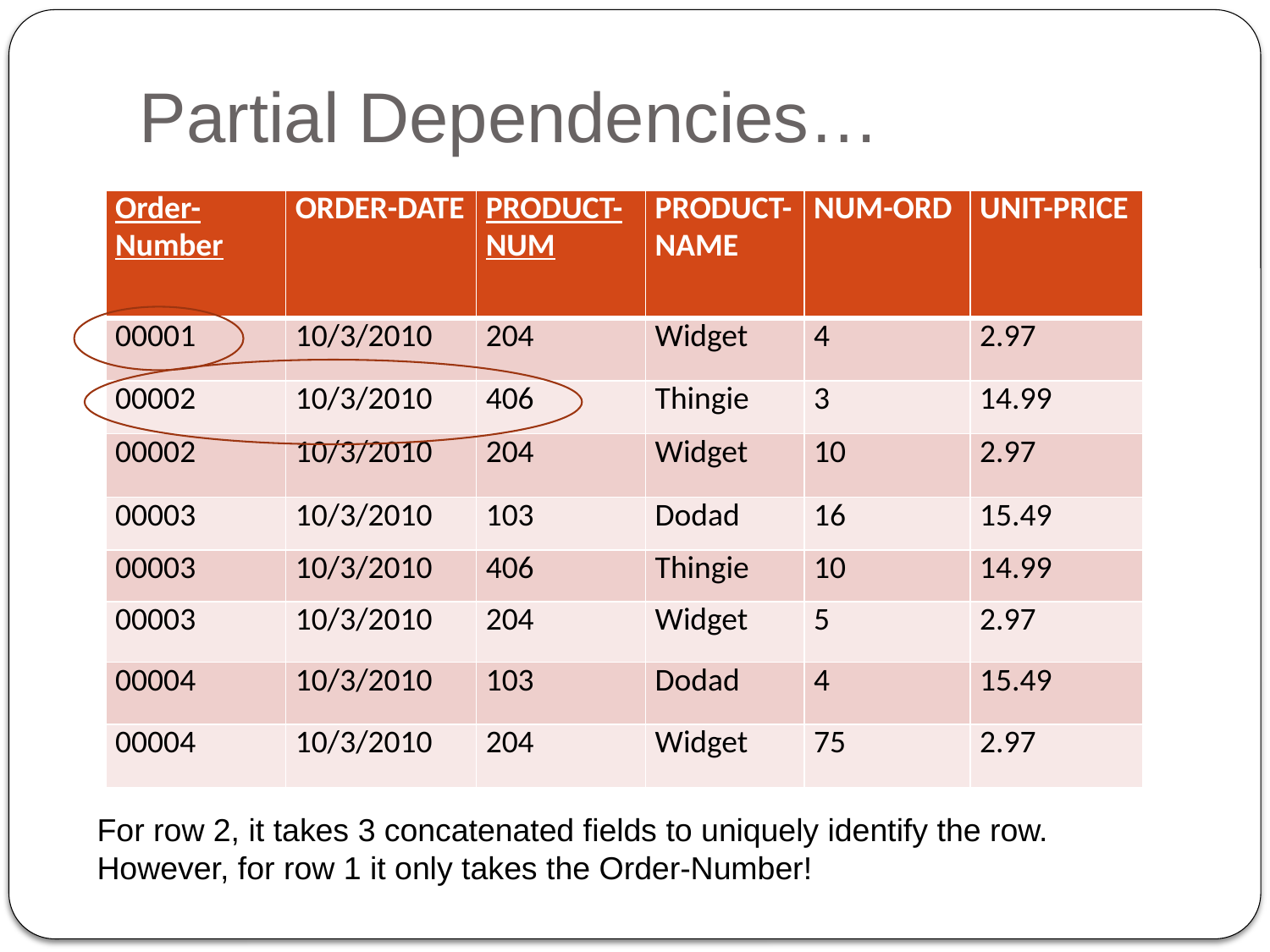

# Partial Dependencies…
| Order-Number | ORDER-DATE | PRODUCT-NUM | PRODUCT-NAME | NUM-ORD | UNIT-PRICE |
| --- | --- | --- | --- | --- | --- |
| 00001 | 10/3/2010 | 204 | Widget | 4 | 2.97 |
| 00002 | 10/3/2010 | 406 | Thingie | 3 | 14.99 |
| 00002 | 10/3/2010 | 204 | Widget | 10 | 2.97 |
| 00003 | 10/3/2010 | 103 | Dodad | 16 | 15.49 |
| 00003 | 10/3/2010 | 406 | Thingie | 10 | 14.99 |
| 00003 | 10/3/2010 | 204 | Widget | 5 | 2.97 |
| 00004 | 10/3/2010 | 103 | Dodad | 4 | 15.49 |
| 00004 | 10/3/2010 | 204 | Widget | 75 | 2.97 |

For row 2, it takes 3 concatenated fields to uniquely identify the row. However, for row 1 it only takes the Order-Number!